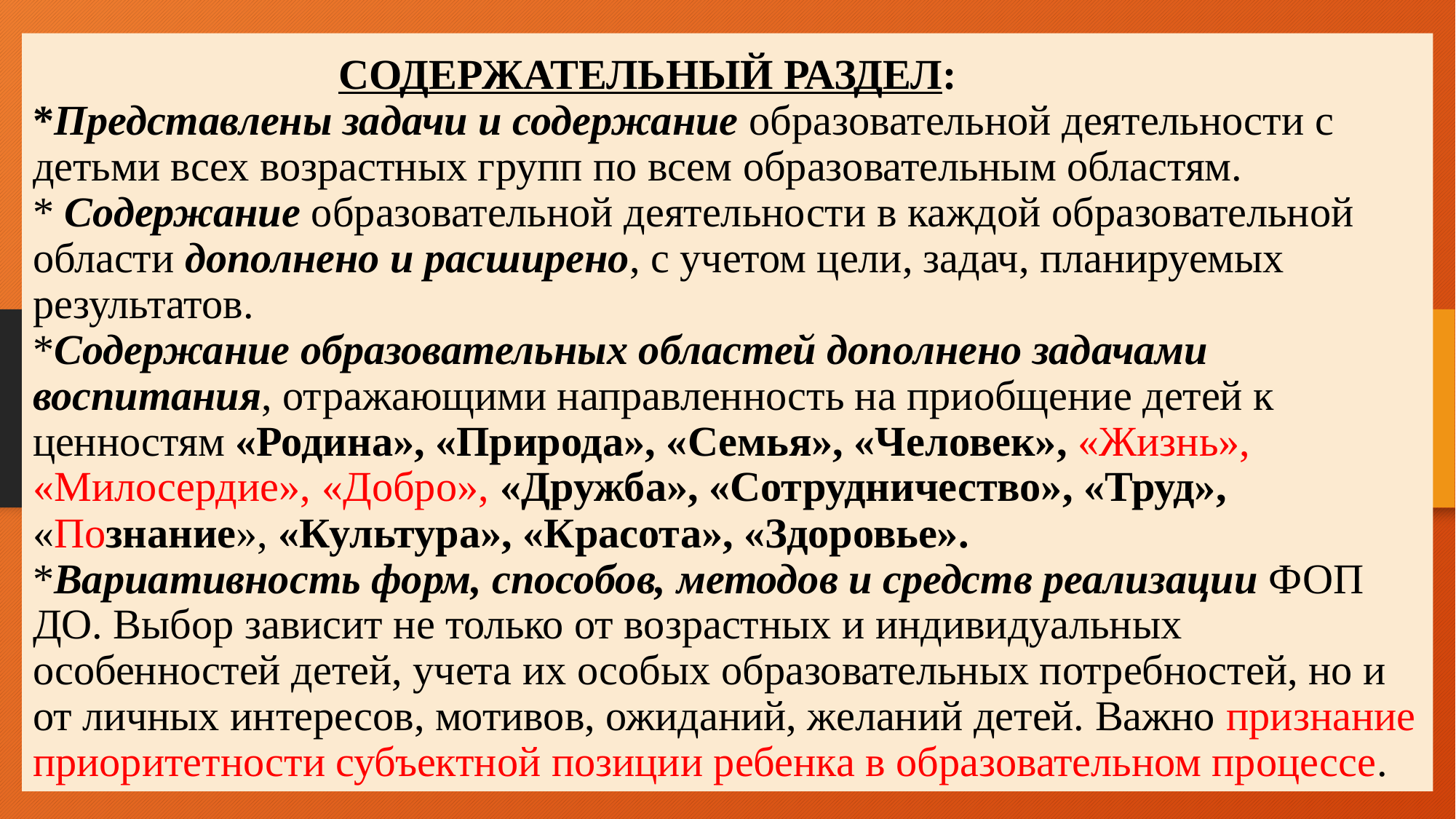

# СОДЕРЖАТЕЛЬНЫЙ РАЗДЕЛ: *Представлены задачи и содержание образовательной деятельности с детьми всех возрастных групп по всем образовательным областям. * Содержание образовательной деятельности в каждой образовательной области дополнено и расширено, с учетом цели, задач, планируемых результатов. *Содержание образовательных областей дополнено задачами воспитания, отражающими направленность на приобщение детей к ценностям «Родина», «Природа», «Семья», «Человек», «Жизнь», «Милосердие», «Добро», «Дружба», «Сотрудничество», «Труд», «Познание», «Культура», «Красота», «Здоровье». *Вариативность форм, способов, методов и средств реализации ФОП ДО. Выбор зависит не только от возрастных и индивидуальных особенностей детей, учета их особых образовательных потребностей, но и от личных интересов, мотивов, ожиданий, желаний детей. Важно признание приоритетности субъектной позиции ребенка в образовательном процессе.